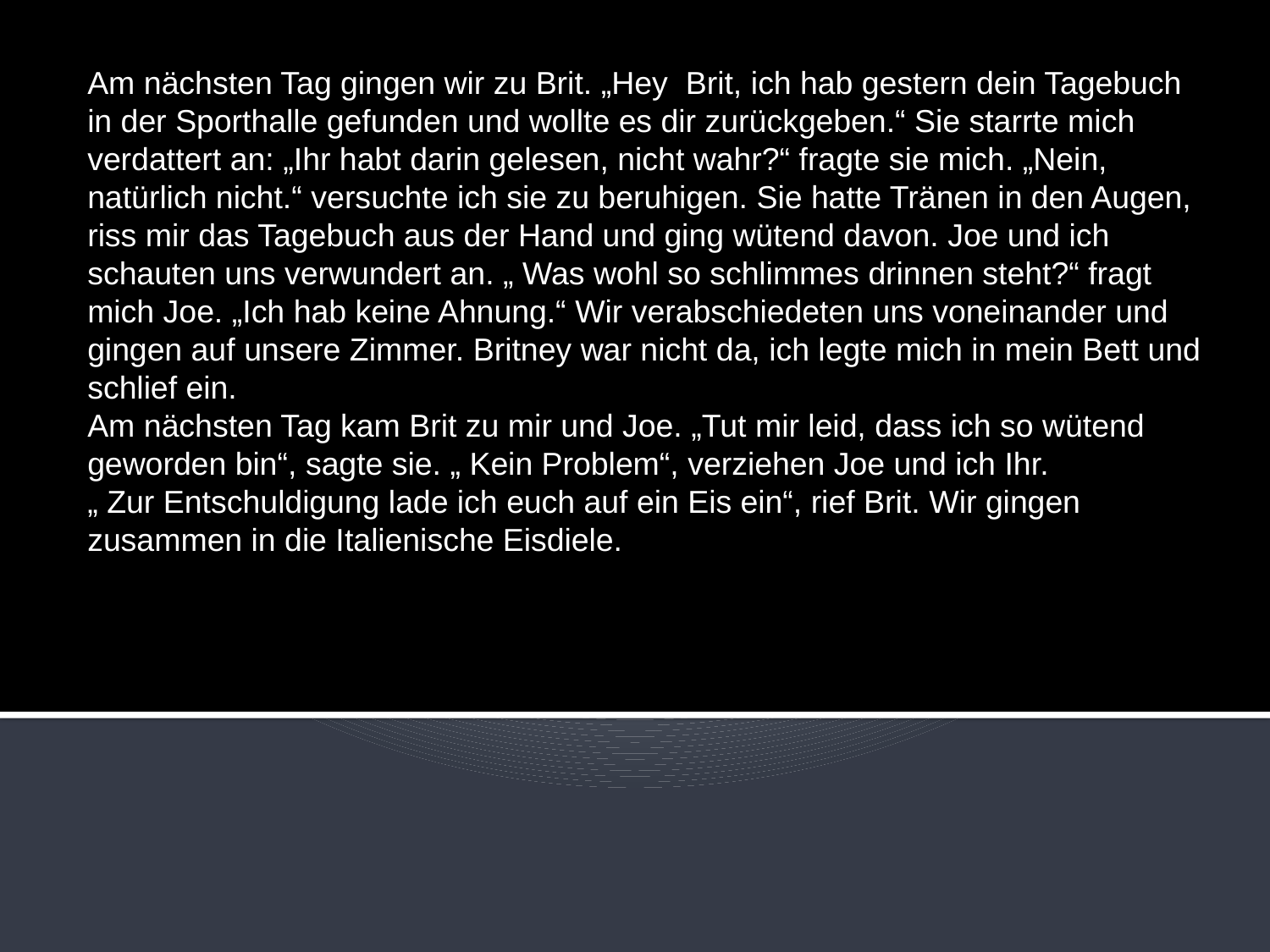

Am nächsten Tag gingen wir zu Brit. „Hey  Brit, ich hab gestern dein Tagebuch in der Sporthalle gefunden und wollte es dir zurückgeben.“ Sie starrte mich verdattert an: „Ihr habt darin gelesen, nicht wahr?“ fragte sie mich. „Nein, natürlich nicht.“ versuchte ich sie zu beruhigen. Sie hatte Tränen in den Augen, riss mir das Tagebuch aus der Hand und ging wütend davon. Joe und ich schauten uns verwundert an. „ Was wohl so schlimmes drinnen steht?“ fragt mich Joe. „Ich hab keine Ahnung.“ Wir verabschiedeten uns voneinander und gingen auf unsere Zimmer. Britney war nicht da, ich legte mich in mein Bett und schlief ein.
Am nächsten Tag kam Brit zu mir und Joe. „Tut mir leid, dass ich so wütend geworden bin“, sagte sie. „ Kein Problem“, verziehen Joe und ich Ihr.
„ Zur Entschuldigung lade ich euch auf ein Eis ein“, rief Brit. Wir gingen zusammen in die Italienische Eisdiele.